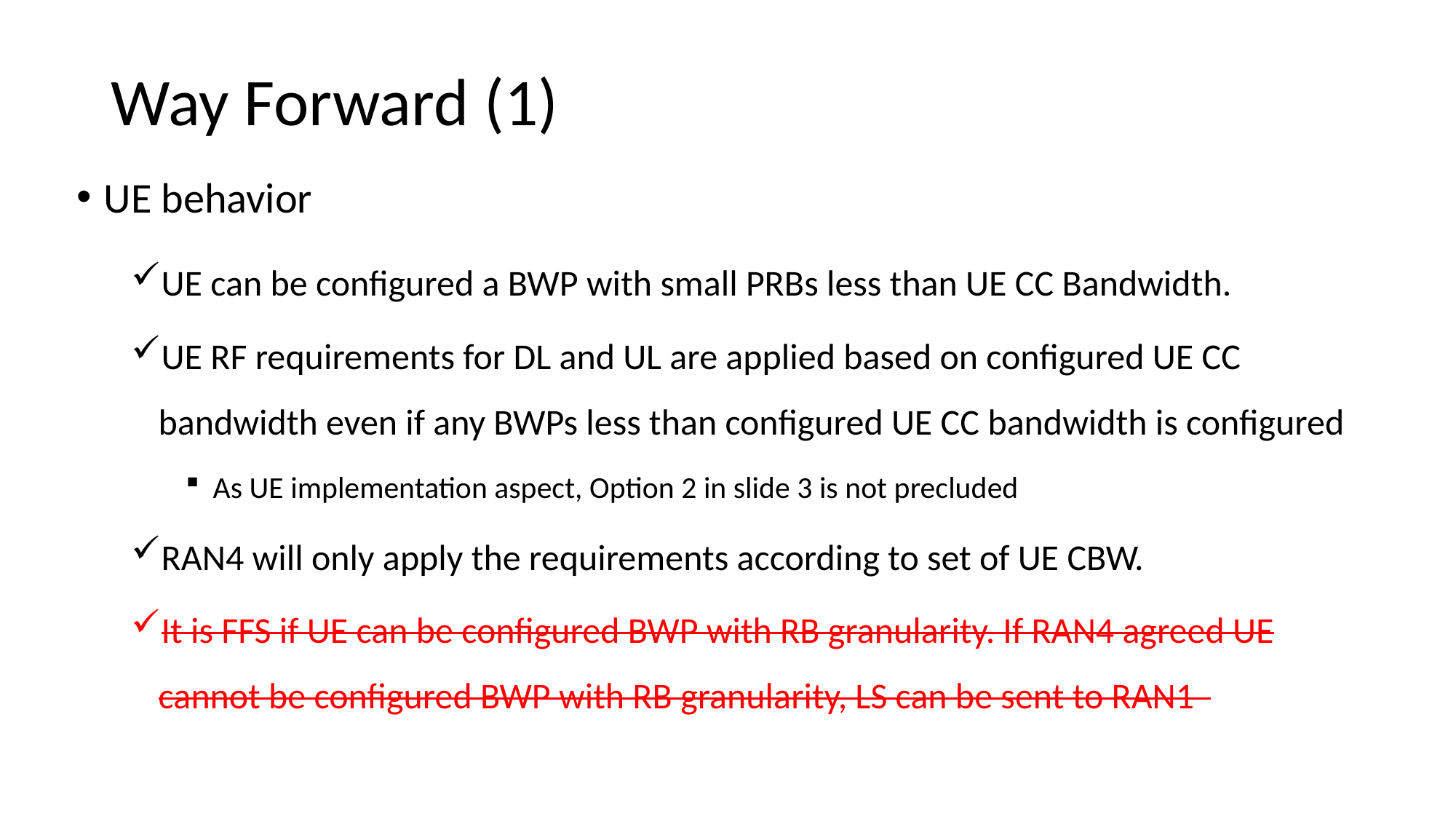

Way Forward (1)
UE behavior
UE can be configured a BWP with small PRBs less than UE CC Bandwidth.
UE RF requirements for DL and UL are applied based on configured UE CC bandwidth even if any BWPs less than configured UE CC bandwidth is configured
As UE implementation aspect, Option 2 in slide 3 is not precluded
RAN4 will only apply the requirements according to set of UE CBW.
It is FFS if UE can be configured BWP with RB granularity. If RAN4 agreed UE cannot be configured BWP with RB granularity, LS can be sent to RAN1